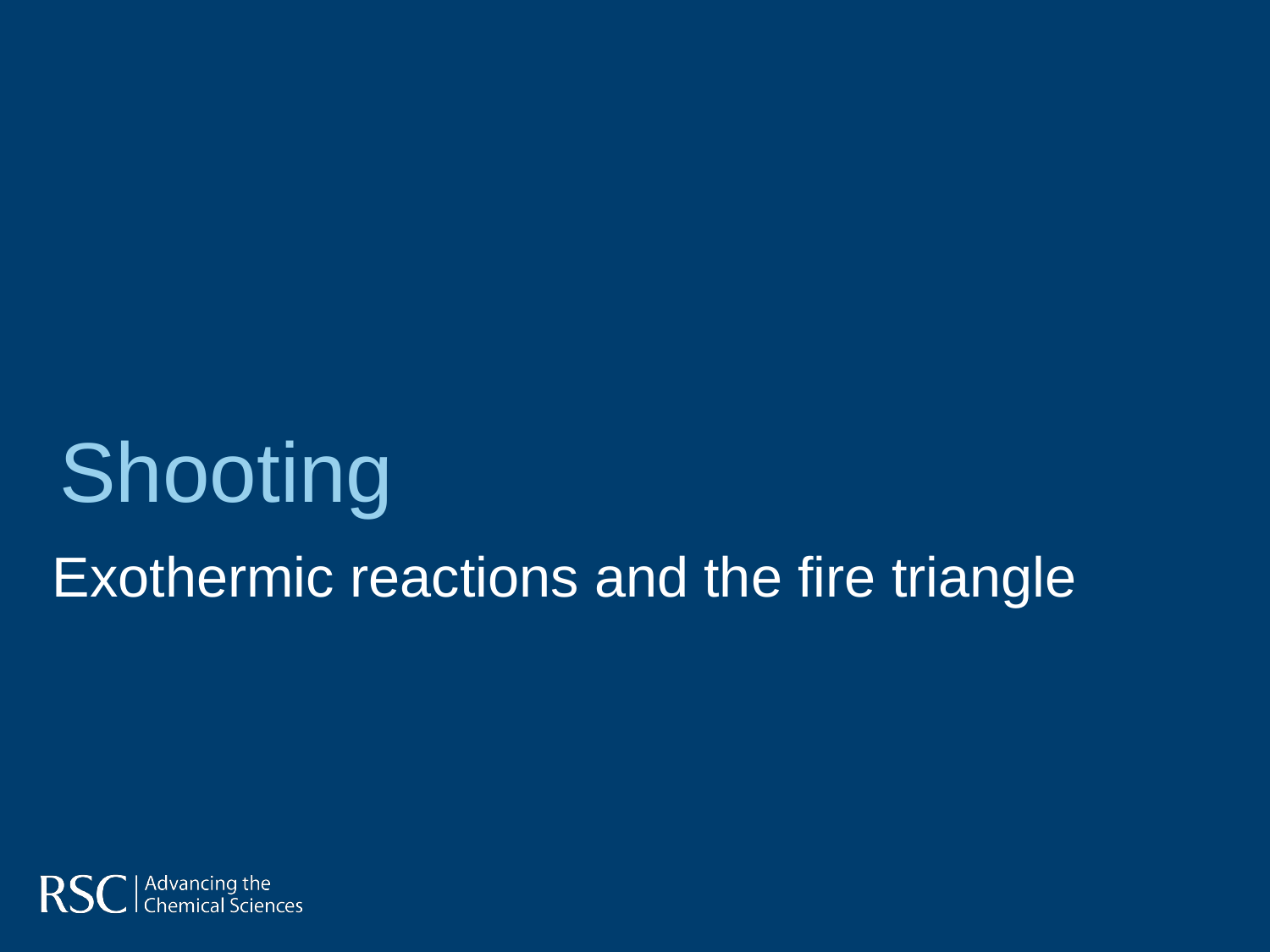

Shooting
# Exothermic reactions and the fire triangle